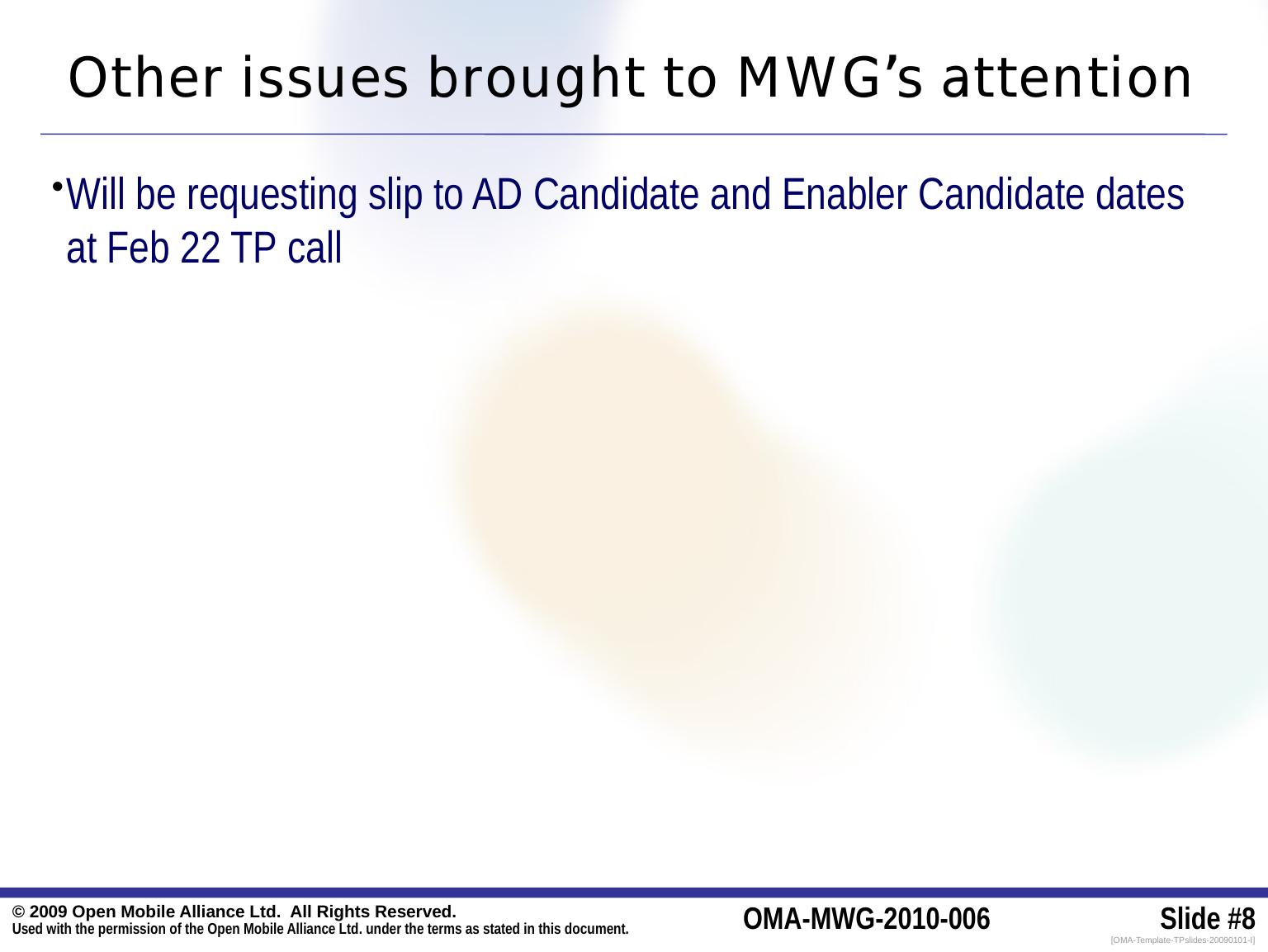

# Other issues brought to MWG’s attention
Will be requesting slip to AD Candidate and Enabler Candidate dates at Feb 22 TP call